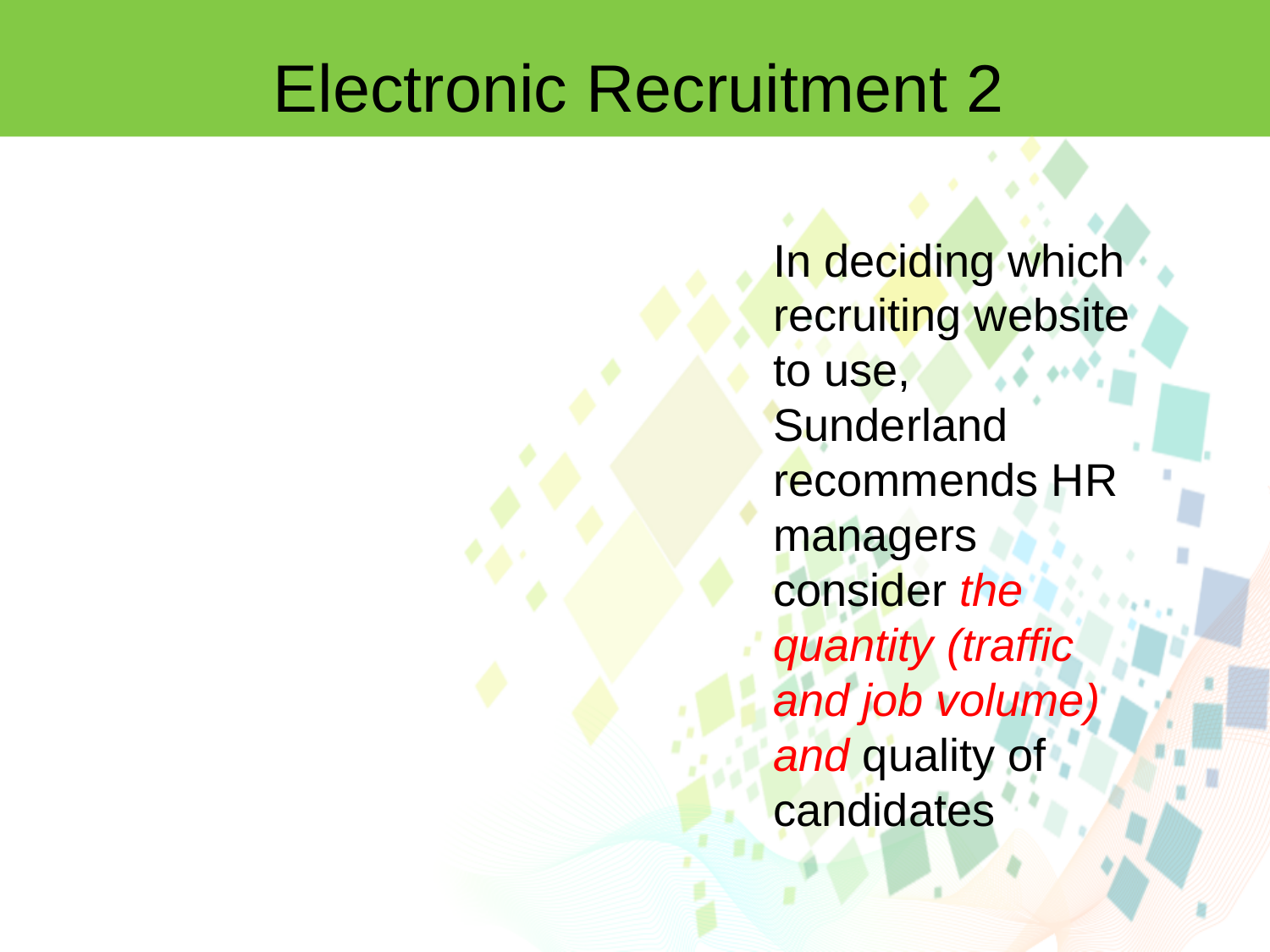

Electronic Recruitment 2
In deciding which recruiting website to use, Sunderland recommends HR managers consider the quantity (traffic and job volume) and quality of candidates